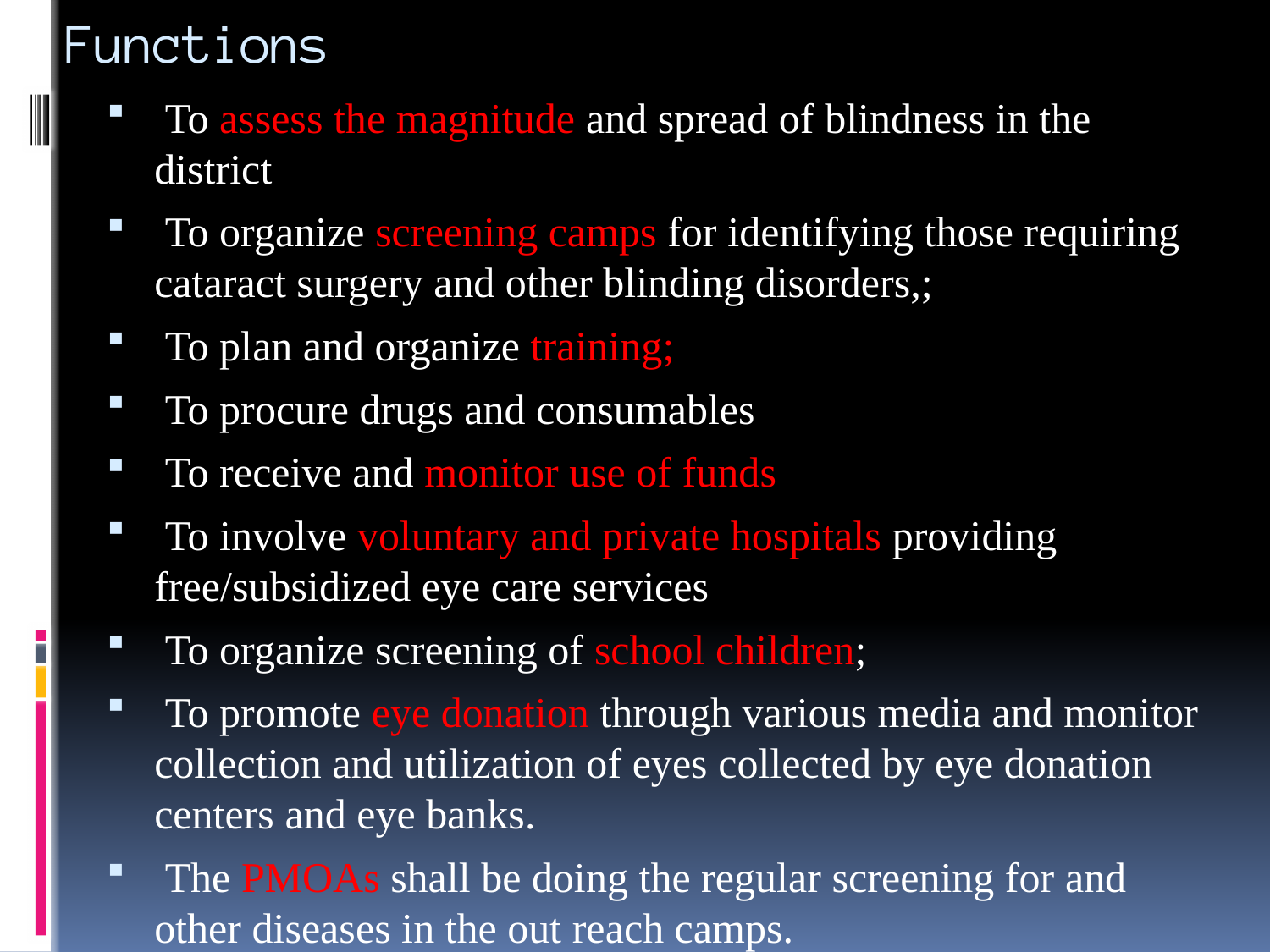

# Functions
 To assess the magnitude and spread of blindness in the district
 To organize screening camps for identifying those requiring cataract surgery and other blinding disorders,;
 To plan and organize training;
 To procure drugs and consumables
 To receive and monitor use of funds
 To involve voluntary and private hospitals providing free/subsidized eye care services
 To organize screening of school children;
 To promote eye donation through various media and monitor collection and utilization of eyes collected by eye donation centers and eye banks.
 The PMOAs shall be doing the regular screening for and other diseases in the out reach camps.